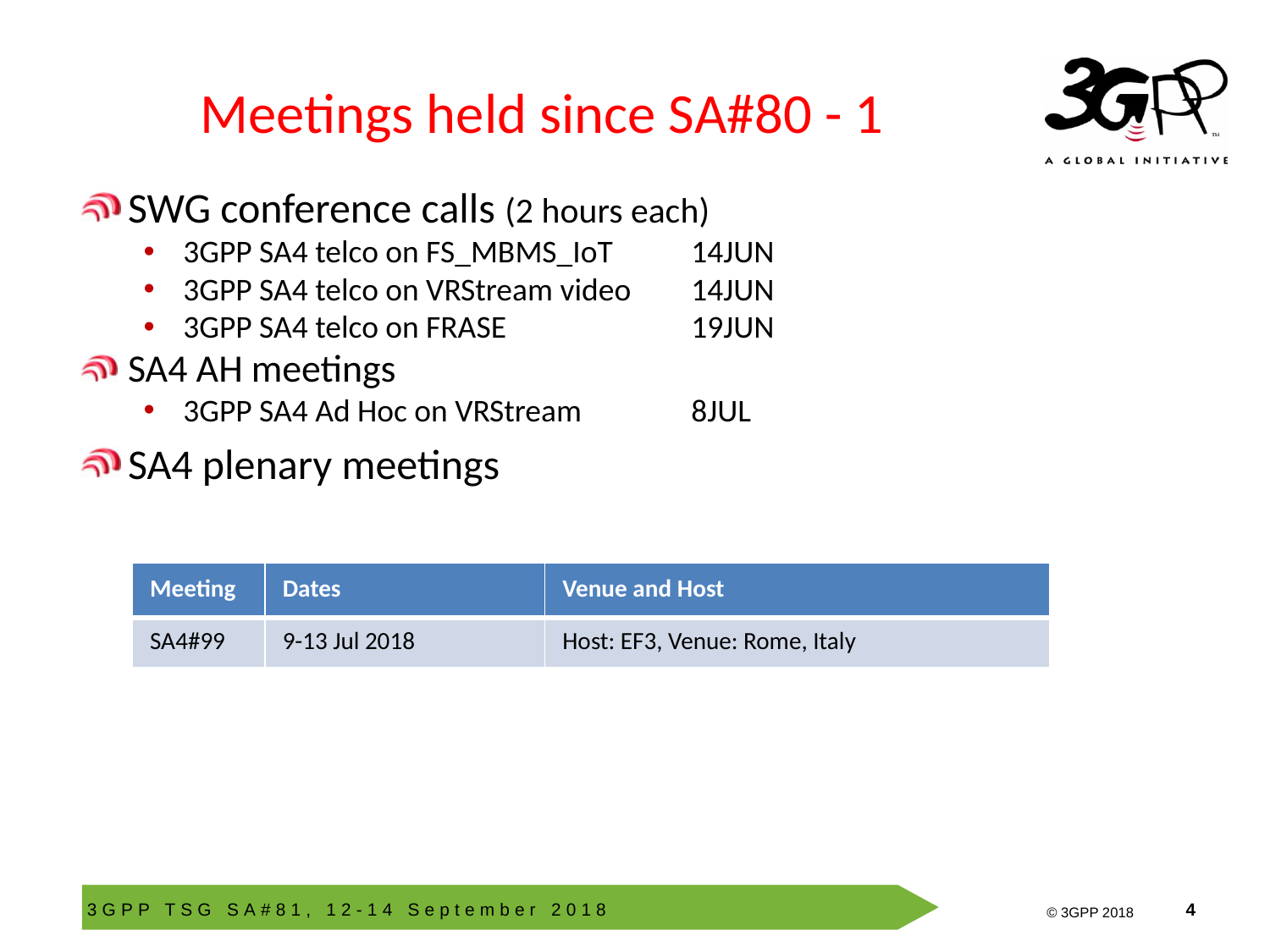

# Meetings held since SA#80 - 1
SWG conference calls (2 hours each)
3GPP SA4 telco on FS_MBMS_IoT	14JUN
3GPP SA4 telco on VRStream video	14JUN
3GPP SA4 telco on FRASE		19JUN
SA4 AH meetings
3GPP SA4 Ad Hoc on VRStream 	8JUL
SA4 plenary meetings

| Meeting | Dates | Venue and Host |
| --- | --- | --- |
| SA4#99 | 9-13 Jul 2018 | Host: EF3, Venue: Rome, Italy |